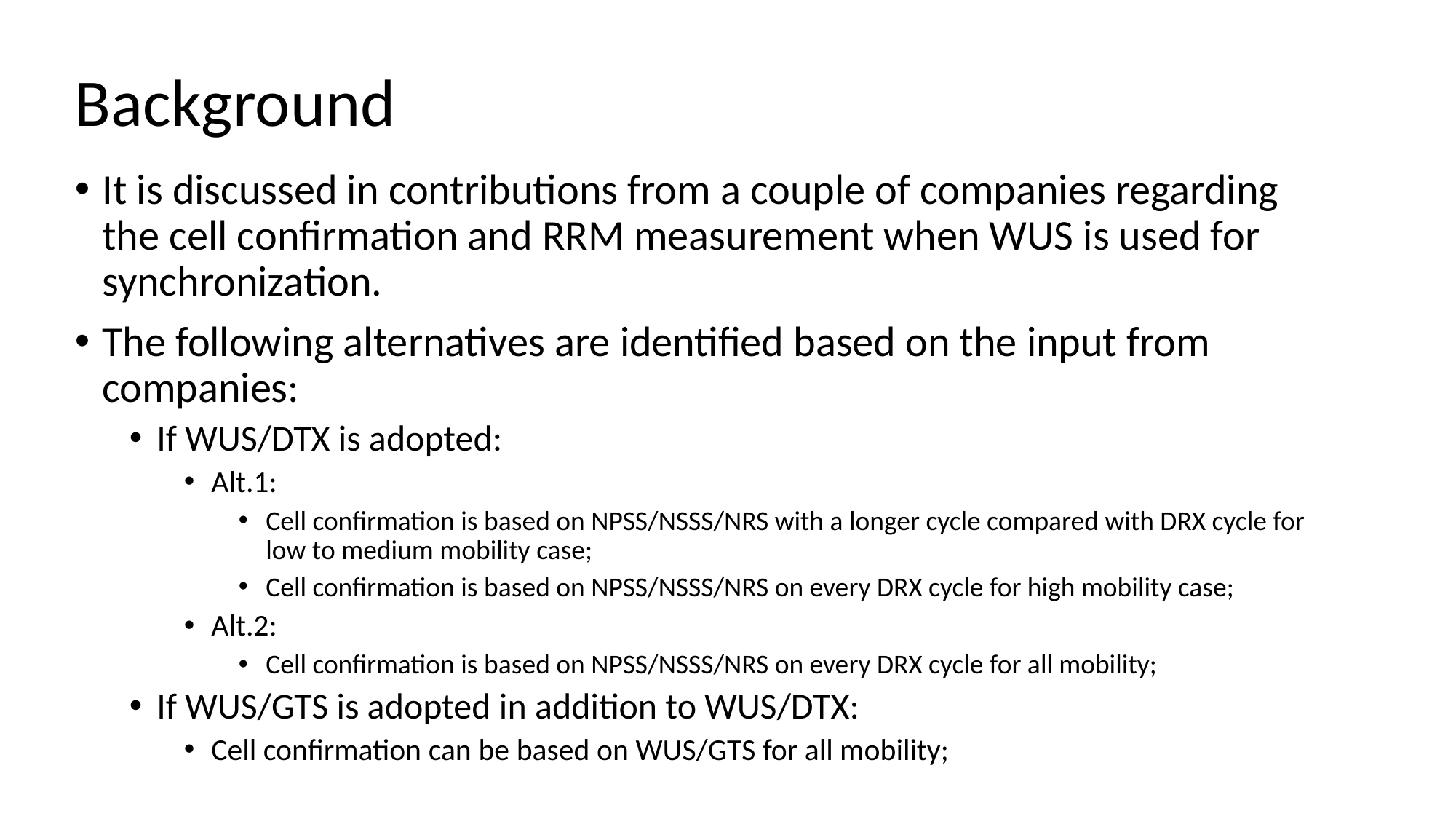

# Background
It is discussed in contributions from a couple of companies regarding the cell confirmation and RRM measurement when WUS is used for synchronization.
The following alternatives are identified based on the input from companies:
If WUS/DTX is adopted:
Alt.1:
Cell confirmation is based on NPSS/NSSS/NRS with a longer cycle compared with DRX cycle for low to medium mobility case;
Cell confirmation is based on NPSS/NSSS/NRS on every DRX cycle for high mobility case;
Alt.2:
Cell confirmation is based on NPSS/NSSS/NRS on every DRX cycle for all mobility;
If WUS/GTS is adopted in addition to WUS/DTX:
Cell confirmation can be based on WUS/GTS for all mobility;